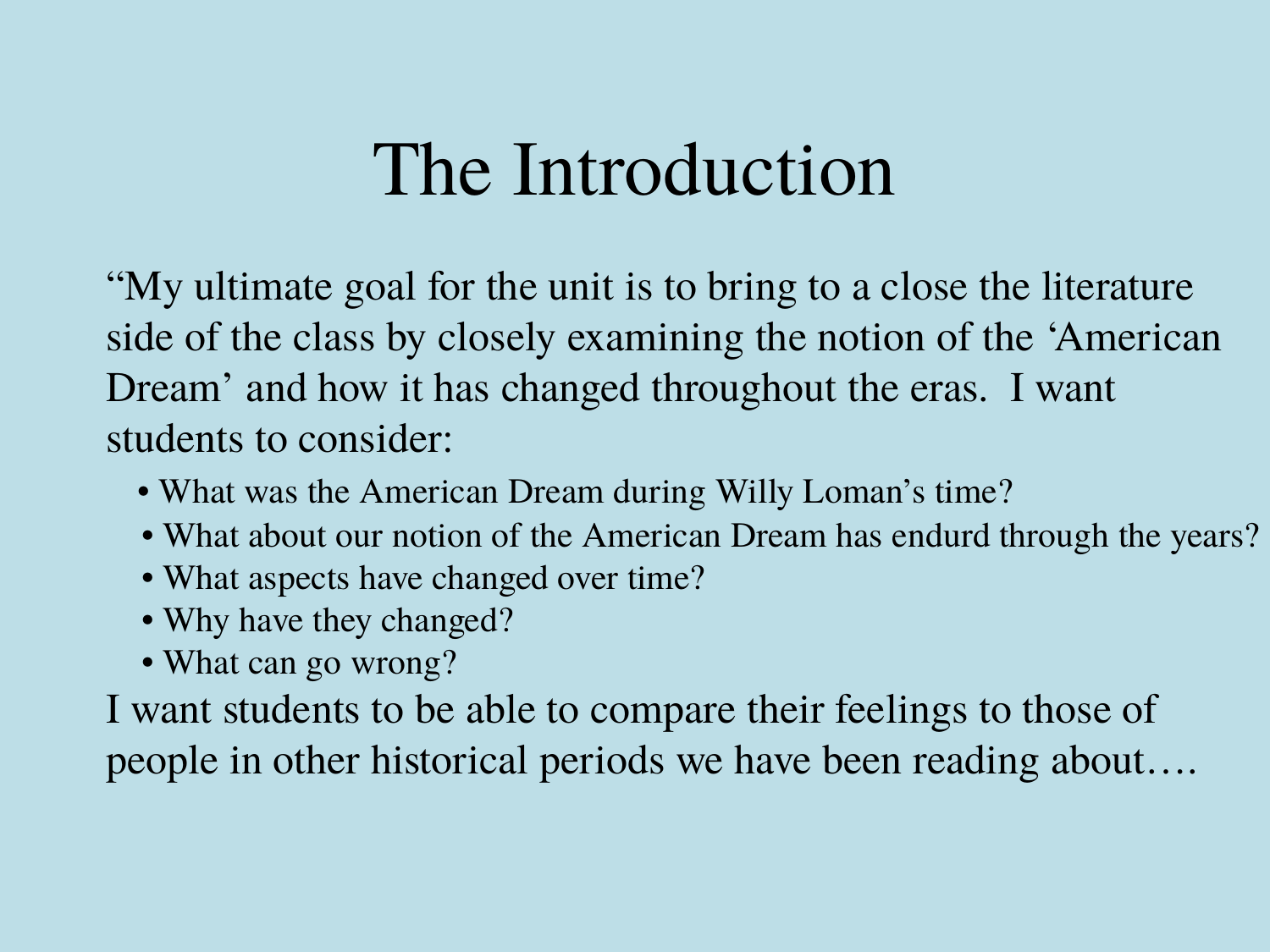

# The Introduction
“My ultimate goal for the unit is to bring to a close the literature
side of the class by closely examining the notion of the ‘American
Dream’ and how it has changed throughout the eras.  I want
students to consider:
   • What was the American Dream during Willy Loman’s time?
    • What about our notion of the American Dream has endurd through the years?
    • What aspects have changed over time?
    • Why have they changed?
    • What can go wrong?
I want students to be able to compare their feelings to those of
people in other historical periods we have been reading about….